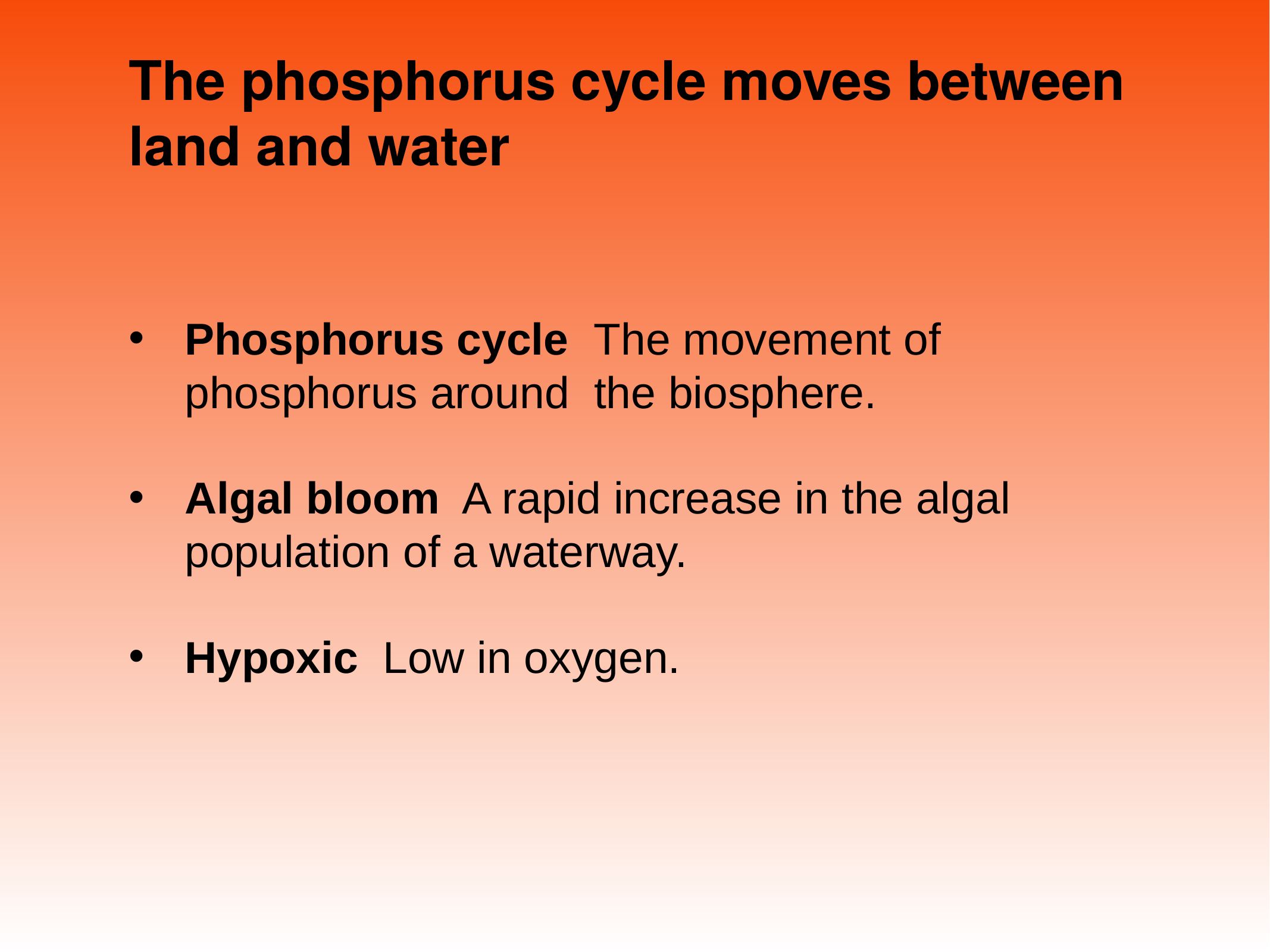

# The phosphorus cycle moves between land and water
Phosphorus cycle  The movement of phosphorus around  the biosphere.
Algal bloom  A rapid increase in the algal population of a waterway.
Hypoxic  Low in oxygen.